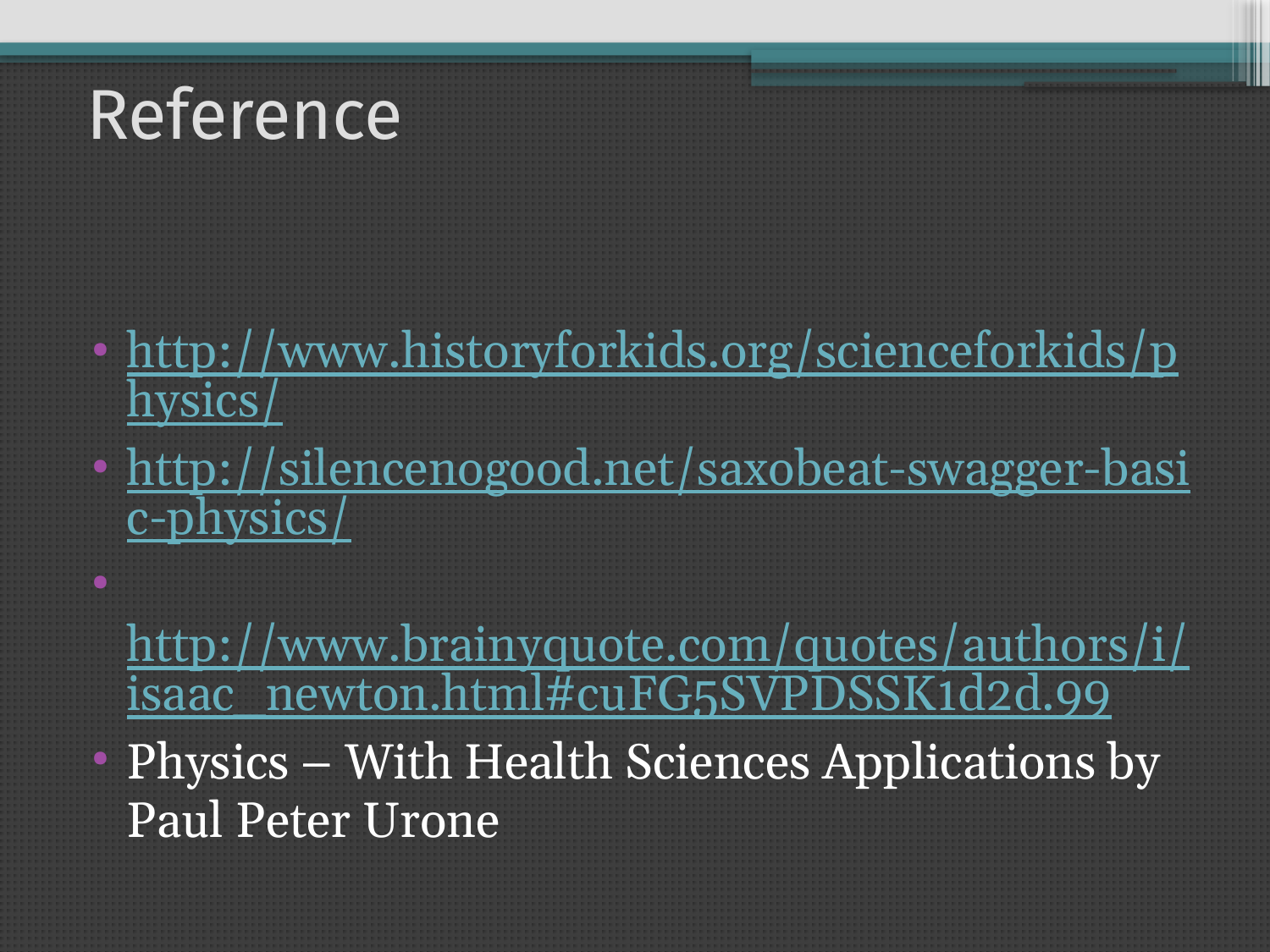

# Reference
http://www.historyforkids.org/scienceforkids/physics/
http://silencenogood.net/saxobeat-swagger-basic-physics/
 http://www.brainyquote.com/quotes/authors/i/isaac_newton.html#cuFG5SVPDSSK1d2d.99
Physics – With Health Sciences Applications by Paul Peter Urone